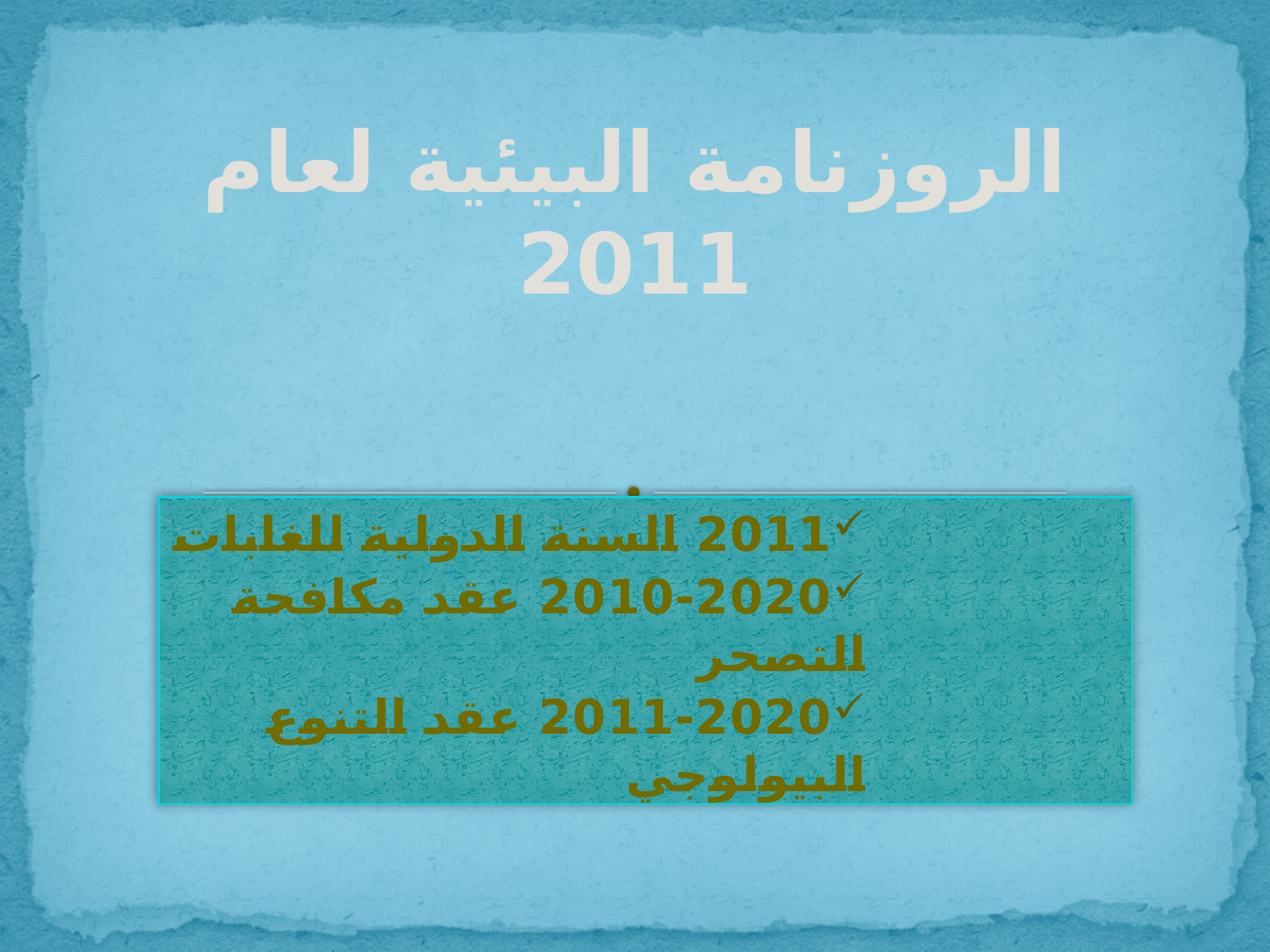

# الروزنامة البيئية لعام 2011
2011 السنة الدولية للغابات
2010-2020 عقد مكافحة التصحر
2011-2020 عقد التنوع البيولوجي